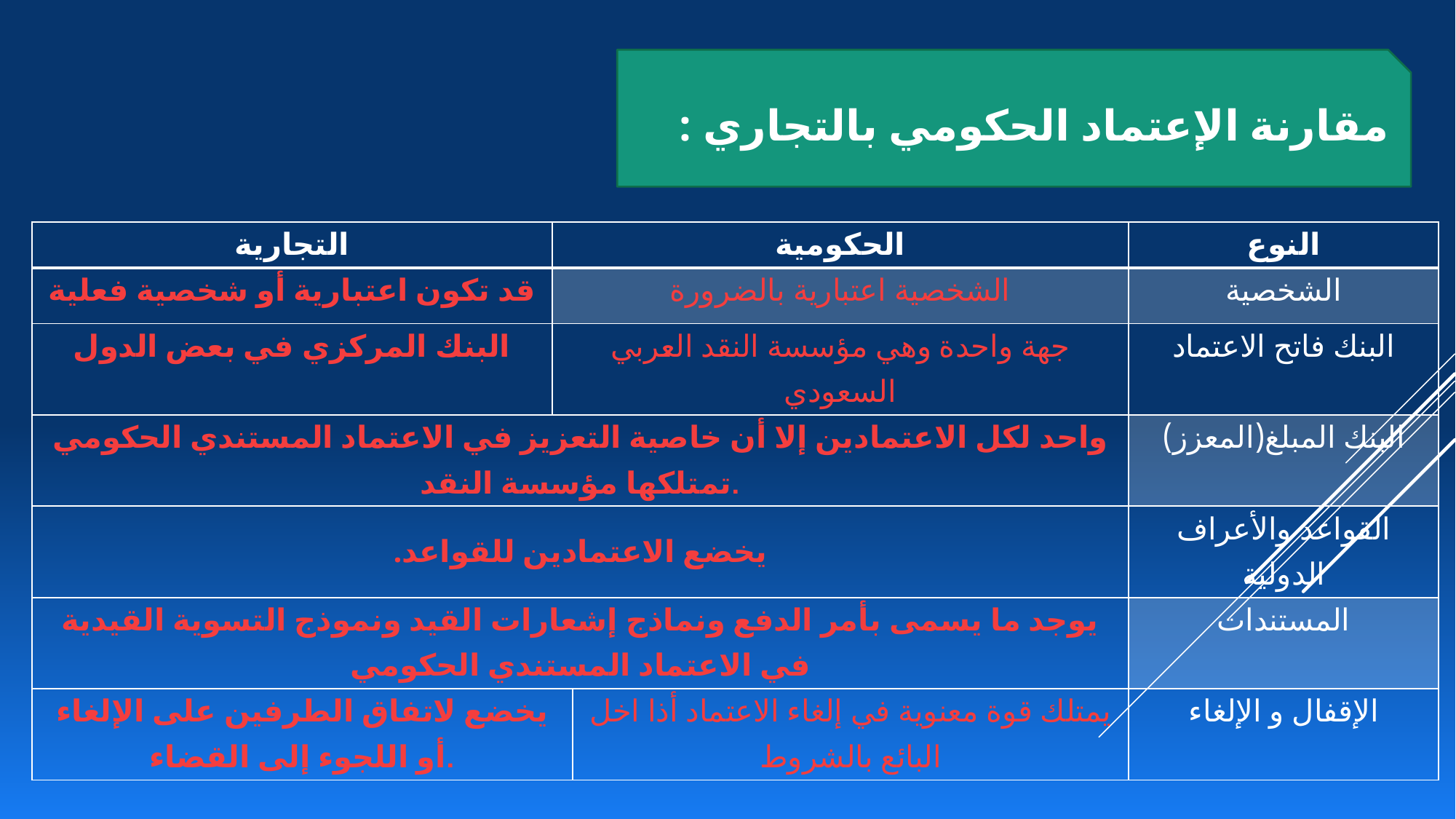

مقارنة الإعتماد الحكومي بالتجاري :
| التجارية | الحكومية |  | النوع |
| --- | --- | --- | --- |
| قد تكون اعتبارية أو شخصية فعلية | الشخصية اعتبارية بالضرورة |  | الشخصية |
| البنك المركزي في بعض الدول | جهة واحدة وهي مؤسسة النقد العربي السعودي |  | البنك فاتح الاعتماد |
| واحد لكل الاعتمادين إلا أن خاصية التعزيز في الاعتماد المستندي الحكومي تمتلكها مؤسسة النقد. |  |  | البنك المبلغ(المعزز) |
| يخضع الاعتمادين للقواعد. |  |  | القواعد والأعراف الدولية |
| يوجد ما يسمى بأمر الدفع ونماذج إشعارات القيد ونموذج التسوية القيدية في الاعتماد المستندي الحكومي |  |  | المستندات |
| يخضع لاتفاق الطرفين على الإلغاء أو اللجوء إلى القضاء. |  | يمتلك قوة معنوية في إلغاء الاعتماد أذا اخل البائع بالشروط | الإقفال و الإلغاء |